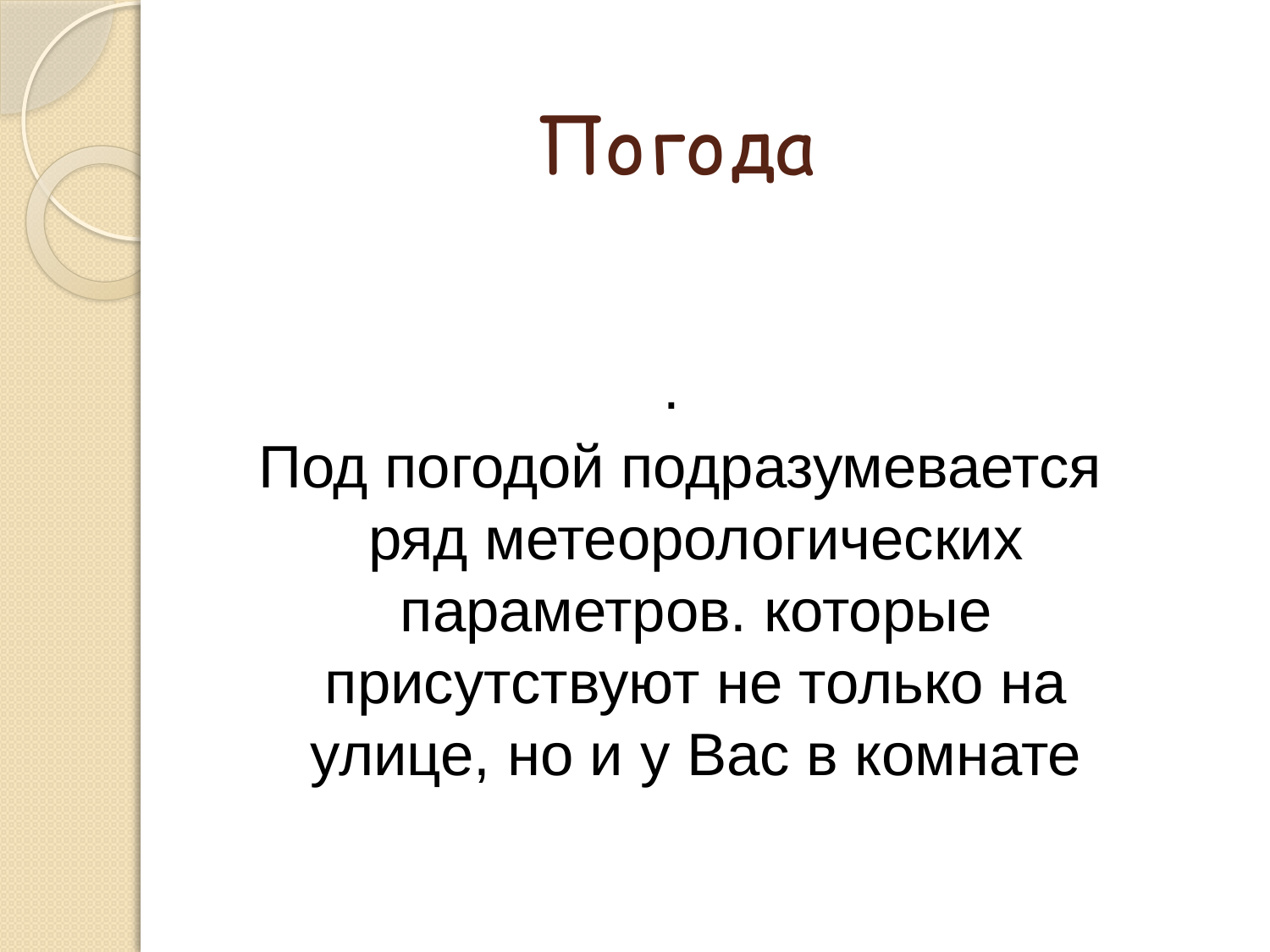

#
Погода

.
Под погодой подразумевается ряд метеорологических параметров. которые присутствуют не только на улице, но и у Вас в комнате